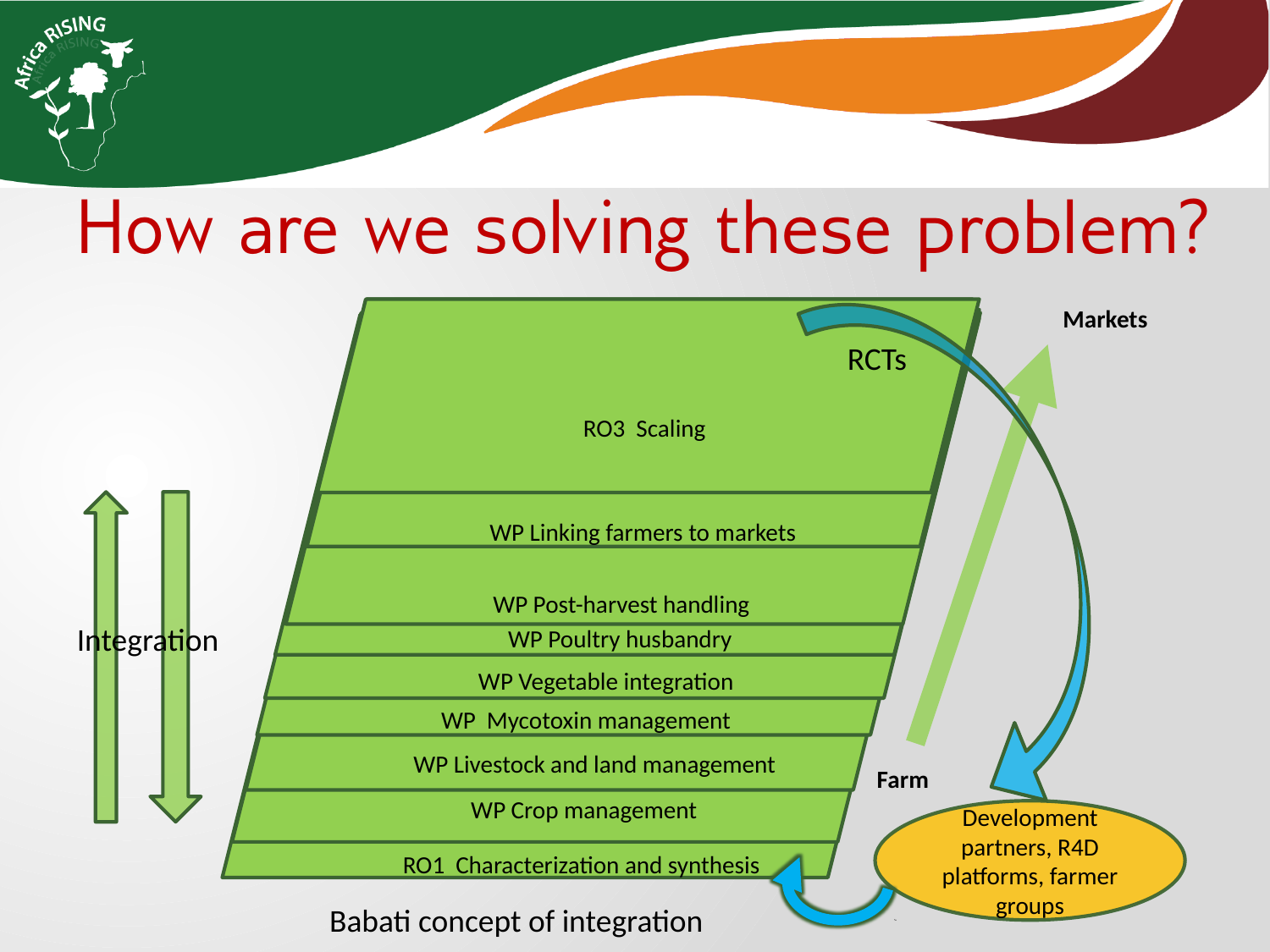

How are we solving these problem?

RO3  Scaling
Markets

WP Linking farmers to markets

RCTs

WP Post-harvest handling

WP Poultry husbandry

WP Vegetable integration

WP  Mycotoxin management

WP Livestock and land management
Farm

WP Crop management
Development partners, R4D platforms, farmer groups

RO1  Characterization and synthesis

Integration
Babati concept of integration